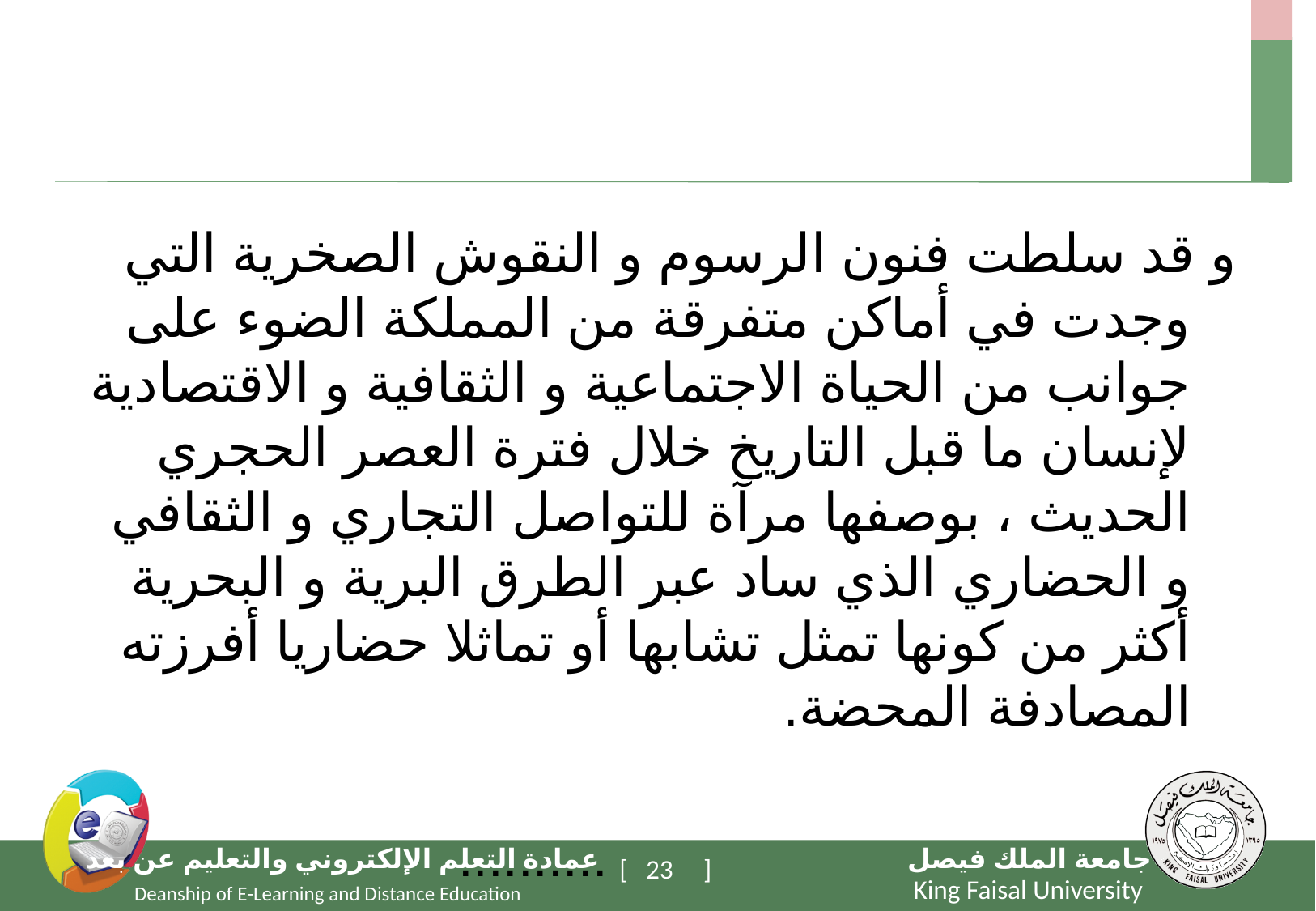

#
و قد سلطت فنون الرسوم و النقوش الصخرية التي وجدت في أماكن متفرقة من المملكة الضوء على جوانب من الحياة الاجتماعية و الثقافية و الاقتصادية لإنسان ما قبل التاريخ خلال فترة العصر الحجري الحديث ، بوصفها مرآة للتواصل التجاري و الثقافي و الحضاري الذي ساد عبر الطرق البرية و البحرية أكثر من كونها تمثل تشابها أو تماثلا حضاريا أفرزته المصادفة المحضة.

                                          ..........